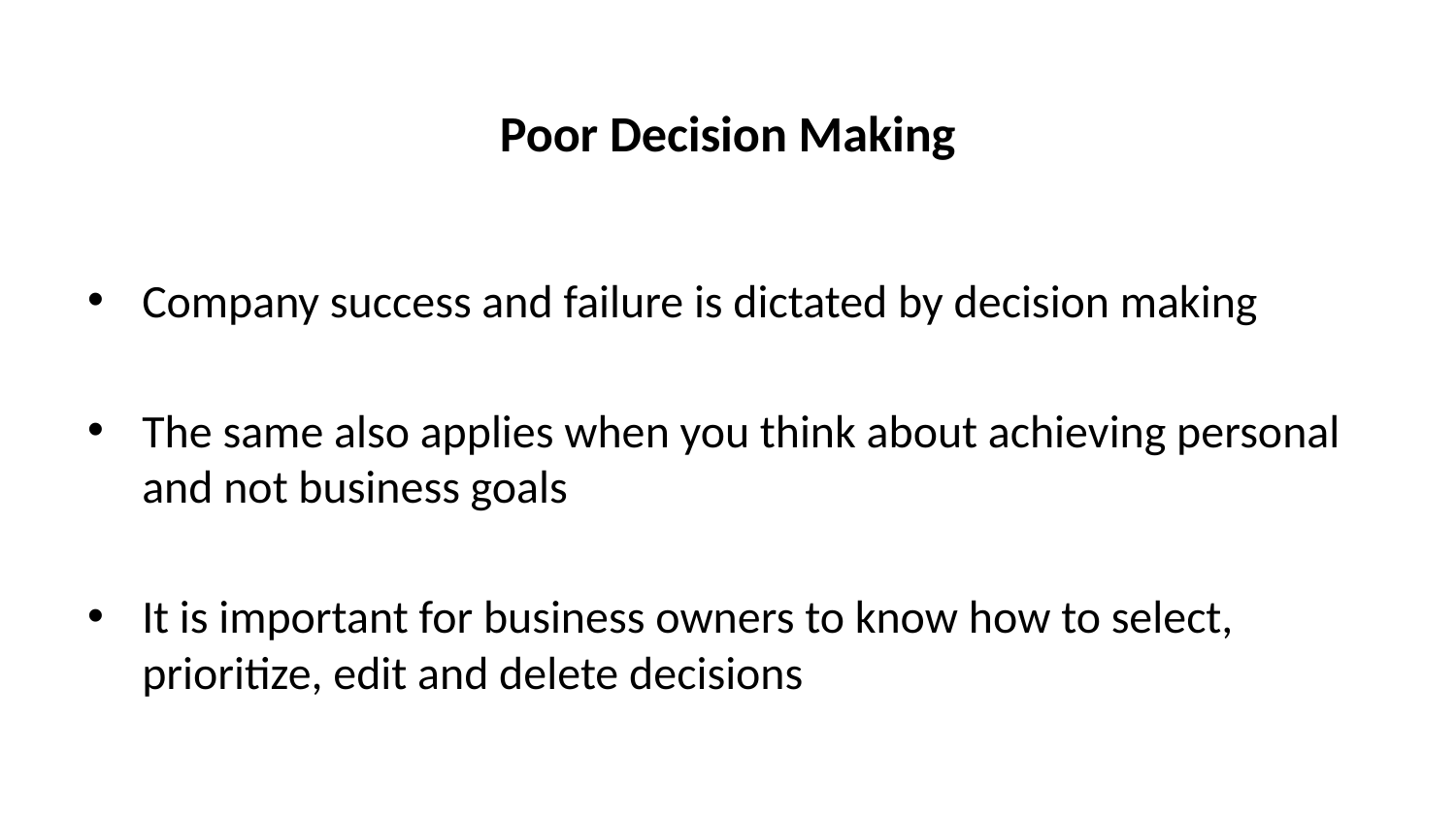

# Poor Decision Making
Company success and failure is dictated by decision making

The same also applies when you think about achieving personal and not business goals

It is important for business owners to know how to select, prioritize, edit and delete decisions